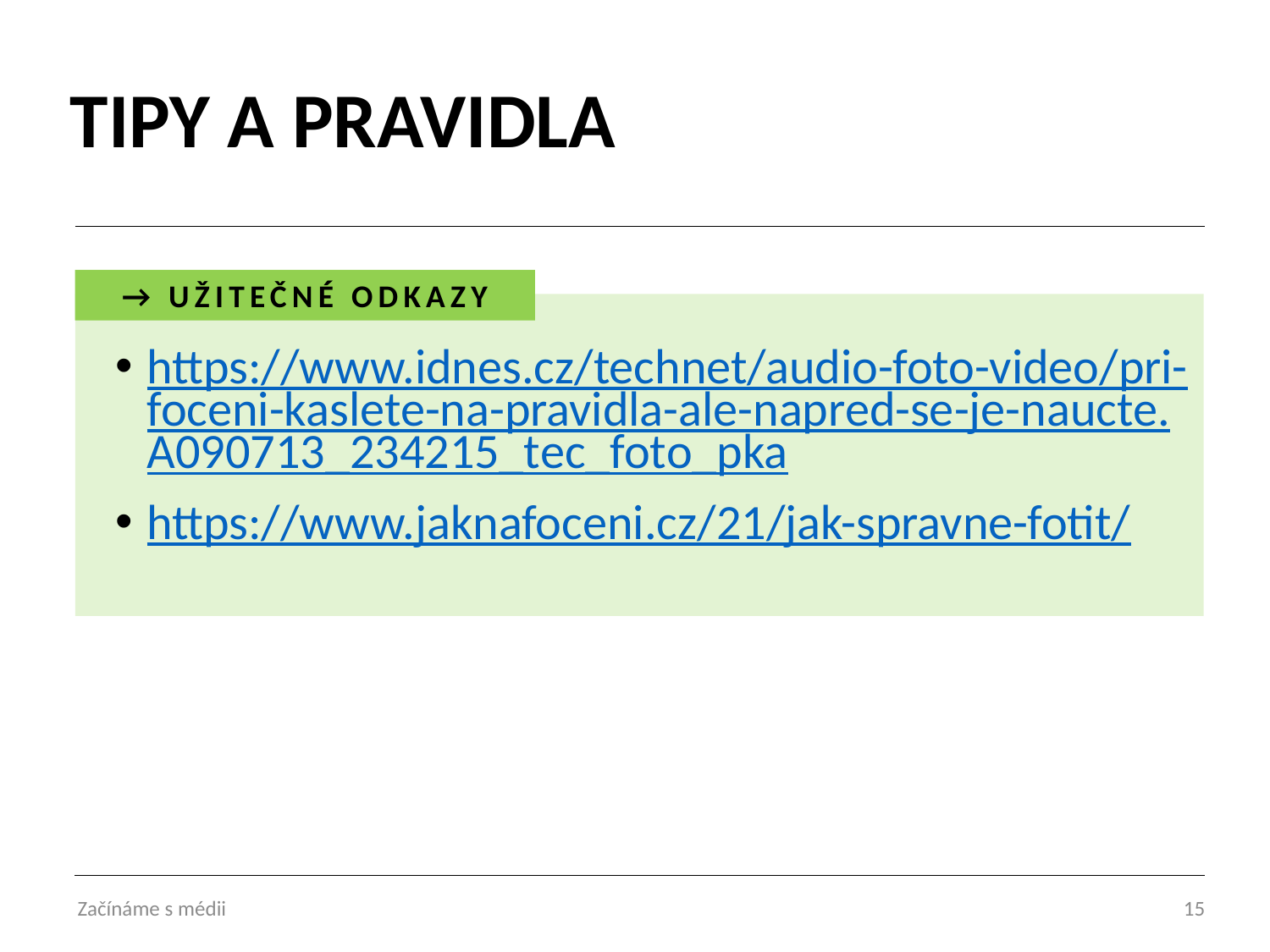

# TIPY A PRAVIDLA
→ UŽITEČNÉ ODKAZY

https://www.idnes.cz/technet/audio-foto-video/pri-foceni-kaslete-na-pravidla-ale-napred-se-je-naucte.A090713_234215_tec_foto_pka
https://www.jaknafoceni.cz/21/jak-spravne-fotit/

Začínáme s médii
15